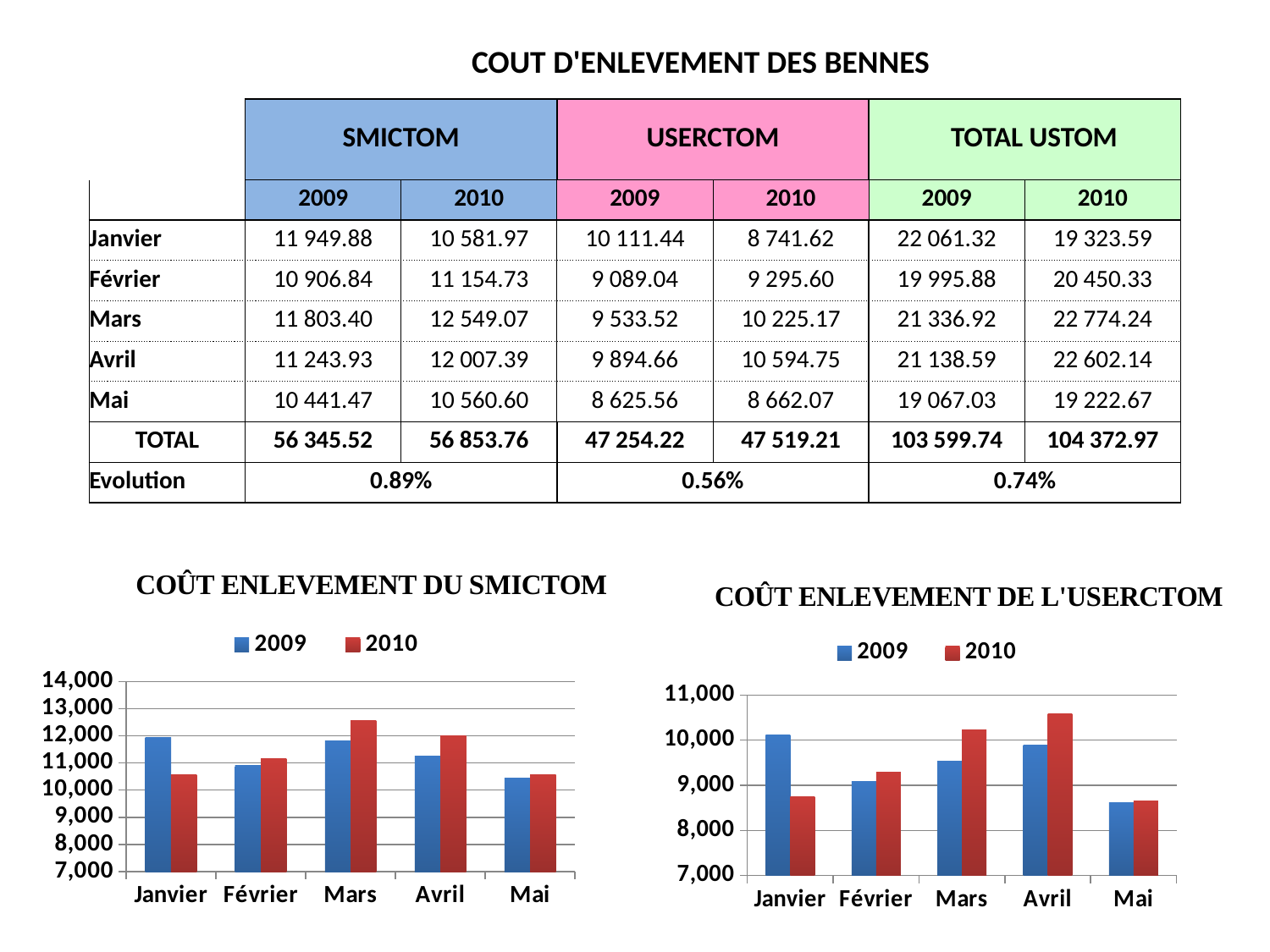

| COUT D'ENLEVEMENT DES BENNES |  |  |  |  |  |  |
| --- | --- | --- | --- | --- | --- | --- |
|  |  |  |  |  |  |  |
|  | SMICTOM |  | USERCTOM |  | TOTAL USTOM |  |
|  |  |  |  |  |  |  |
|  | 2009 | 2010 | 2009 | 2010 | 2009 | 2010 |
| Janvier | 11 949.88 | 10 581.97 | 10 111.44 | 8 741.62 | 22 061.32 | 19 323.59 |
| Février | 10 906.84 | 11 154.73 | 9 089.04 | 9 295.60 | 19 995.88 | 20 450.33 |
| Mars | 11 803.40 | 12 549.07 | 9 533.52 | 10 225.17 | 21 336.92 | 22 774.24 |
| Avril | 11 243.93 | 12 007.39 | 9 894.66 | 10 594.75 | 21 138.59 | 22 602.14 |
| Mai | 10 441.47 | 10 560.60 | 8 625.56 | 8 662.07 | 19 067.03 | 19 222.67 |
| TOTAL | 56 345.52 | 56 853.76 | 47 254.22 | 47 519.21 | 103 599.74 | 104 372.97 |
| Evolution | 0.89% |  | 0.56% |  | 0.74% |  |

### Chart

| Category |  |  |
|---|---|---|
| Janvier | 11949.88 | 10581.97 |
| Février | 10906.84 | 11154.73000000001 |
| Mars | 11803.4 | 12549.07 |
| Avril | 11243.93 | 12007.39 |
| Mai | 10441.469999999968 | 10560.6 |

### Chart

| Category |  |  |
|---|---|---|
| Janvier | 10111.44 | 8741.62 |
| Février | 9089.04 | 9295.6 |
| Mars | 9533.52 | 10225.17 |
| Avril | 9894.66 | 10594.75 |
| Mai | 8625.56 | 8662.07 |